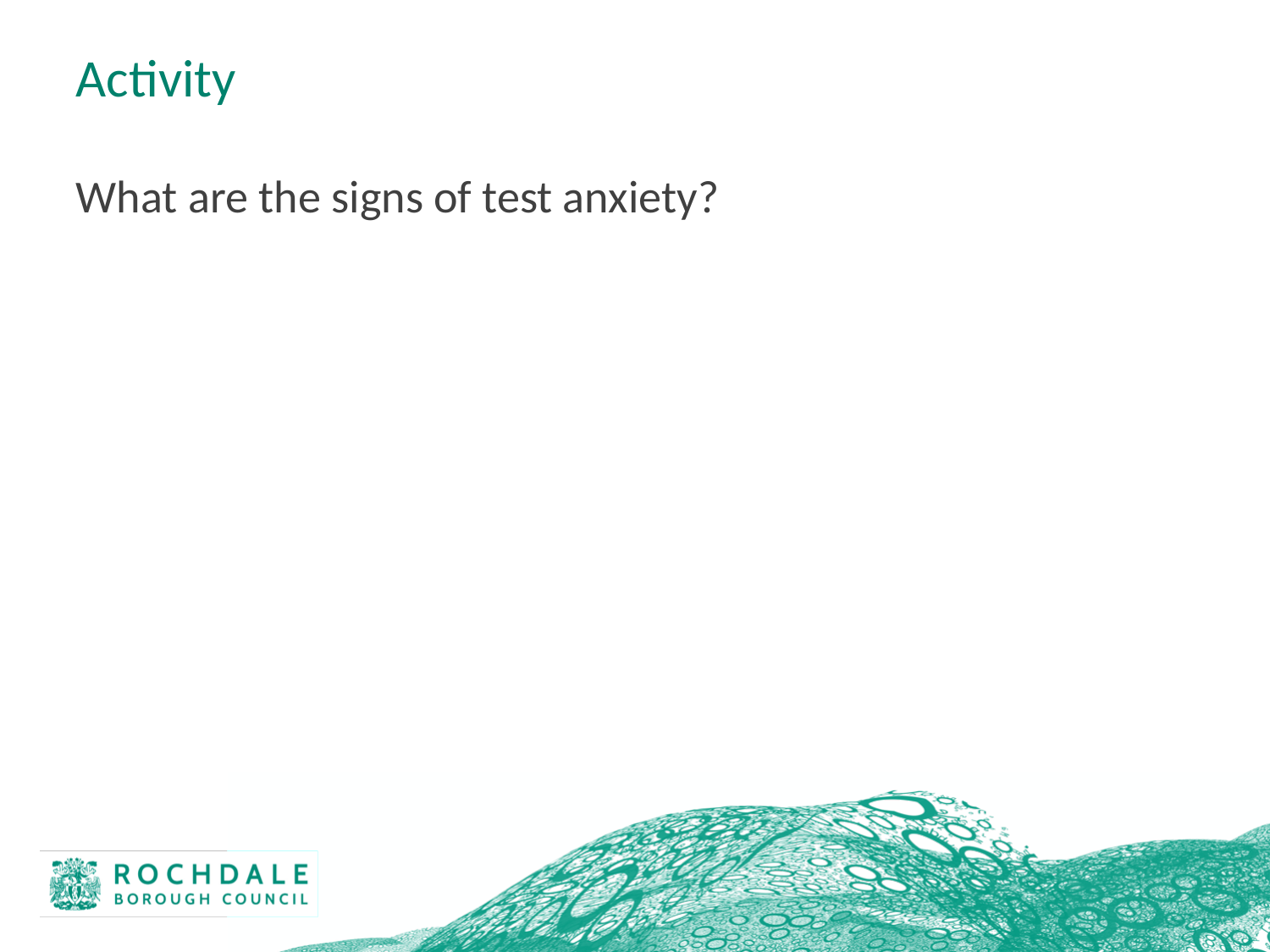

# Activity
What are the signs of test anxiety?